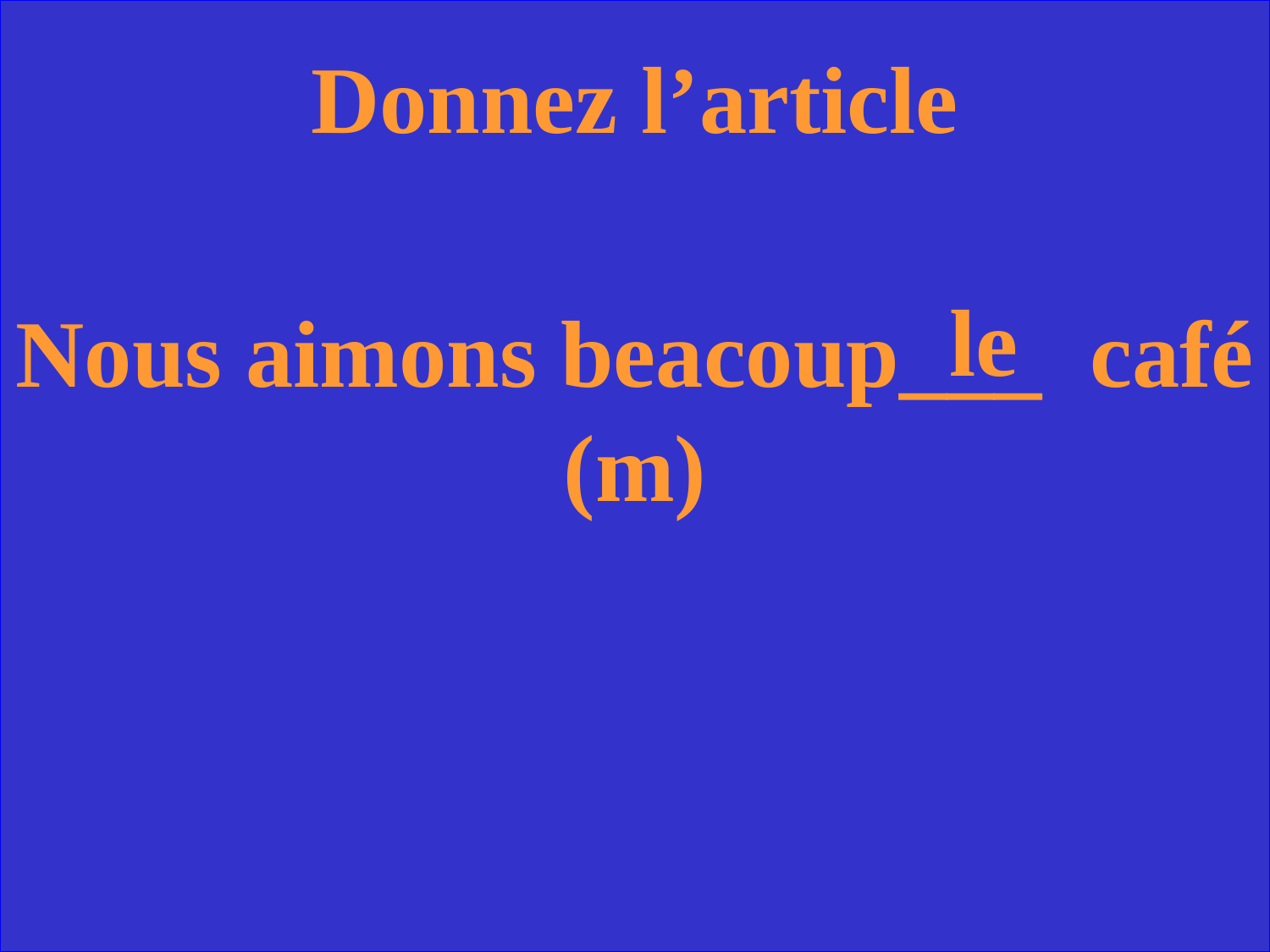

Donnez l’article
le
Nous aimons beacoup___  café (m)